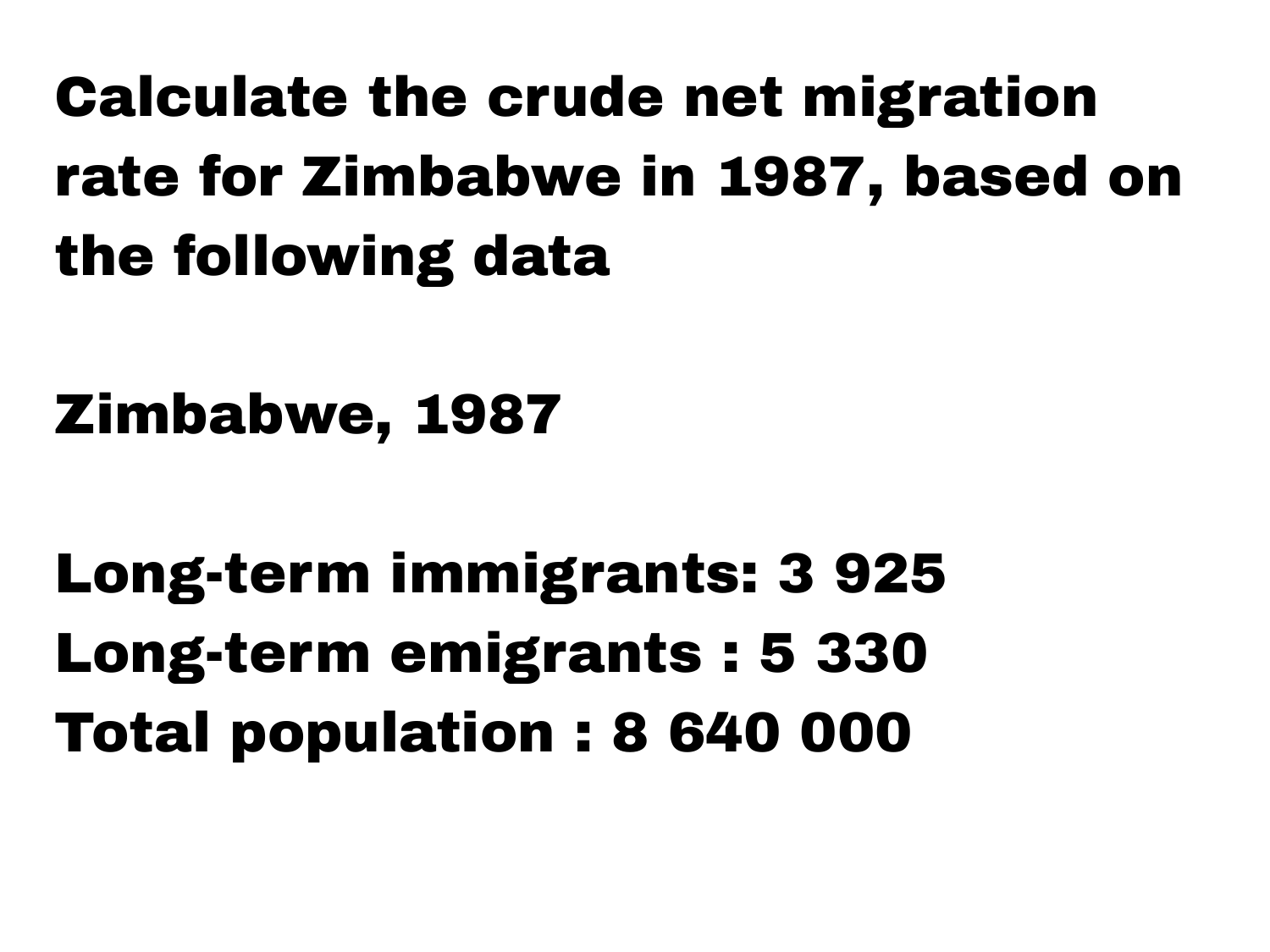

Calculate the crude net migration rate for Zimbabwe in 1987, based on the following data

Zimbabwe, 1987

Long-term immigrants: 3 925
Long-term emigrants : 5 330
Total population : 8 640 000